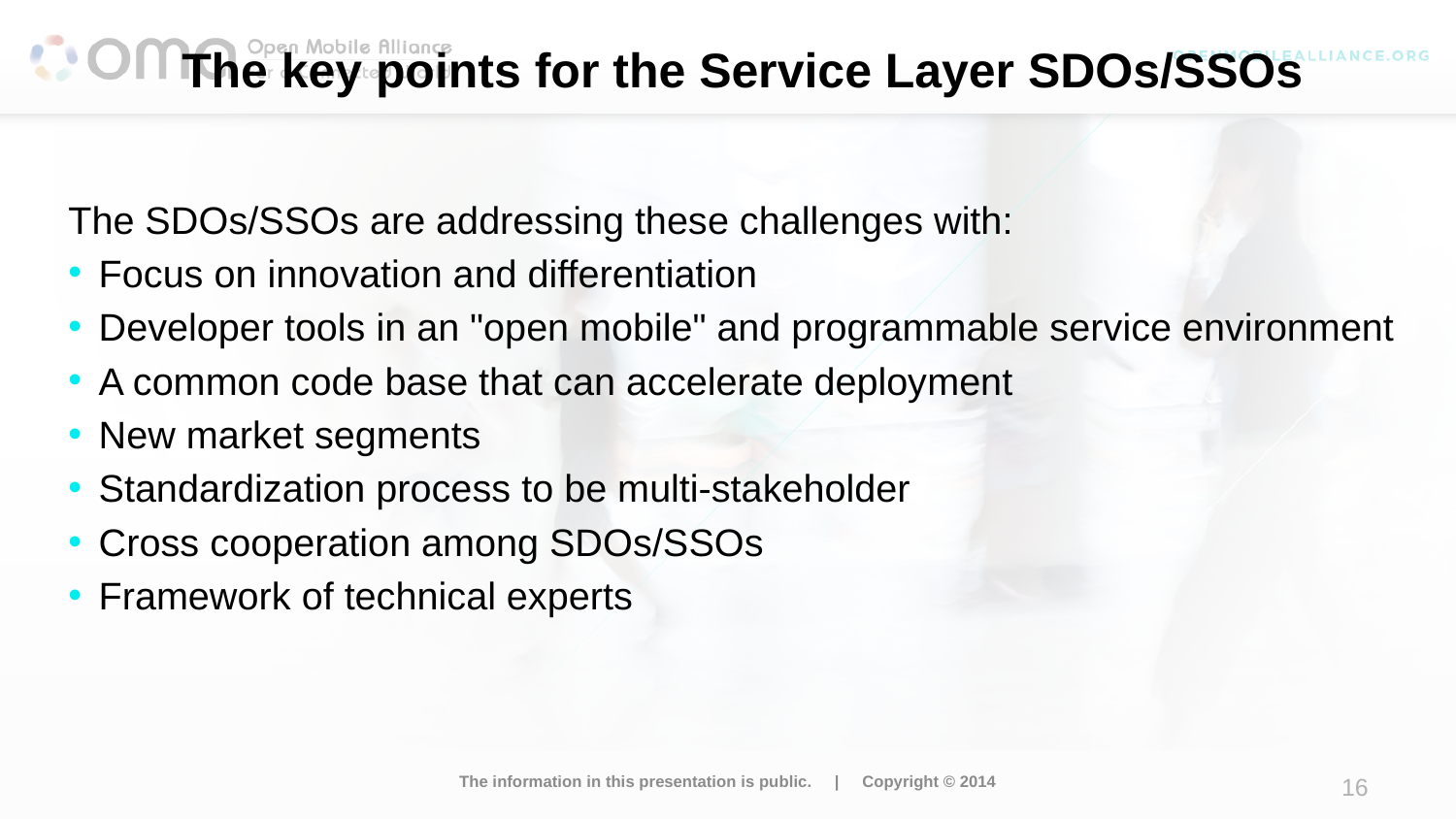

The key points for the Service Layer SDOs/SSOs
The SDOs/SSOs are addressing these challenges with:
Focus on innovation and differentiation
Developer tools in an "open mobile" and programmable service environment
A common code base that can accelerate deployment
New market segments
Standardization process to be multi-stakeholder
Cross cooperation among SDOs/SSOs
Framework of technical experts
The information in this presentation is public.     |     Copyright © 2014
16